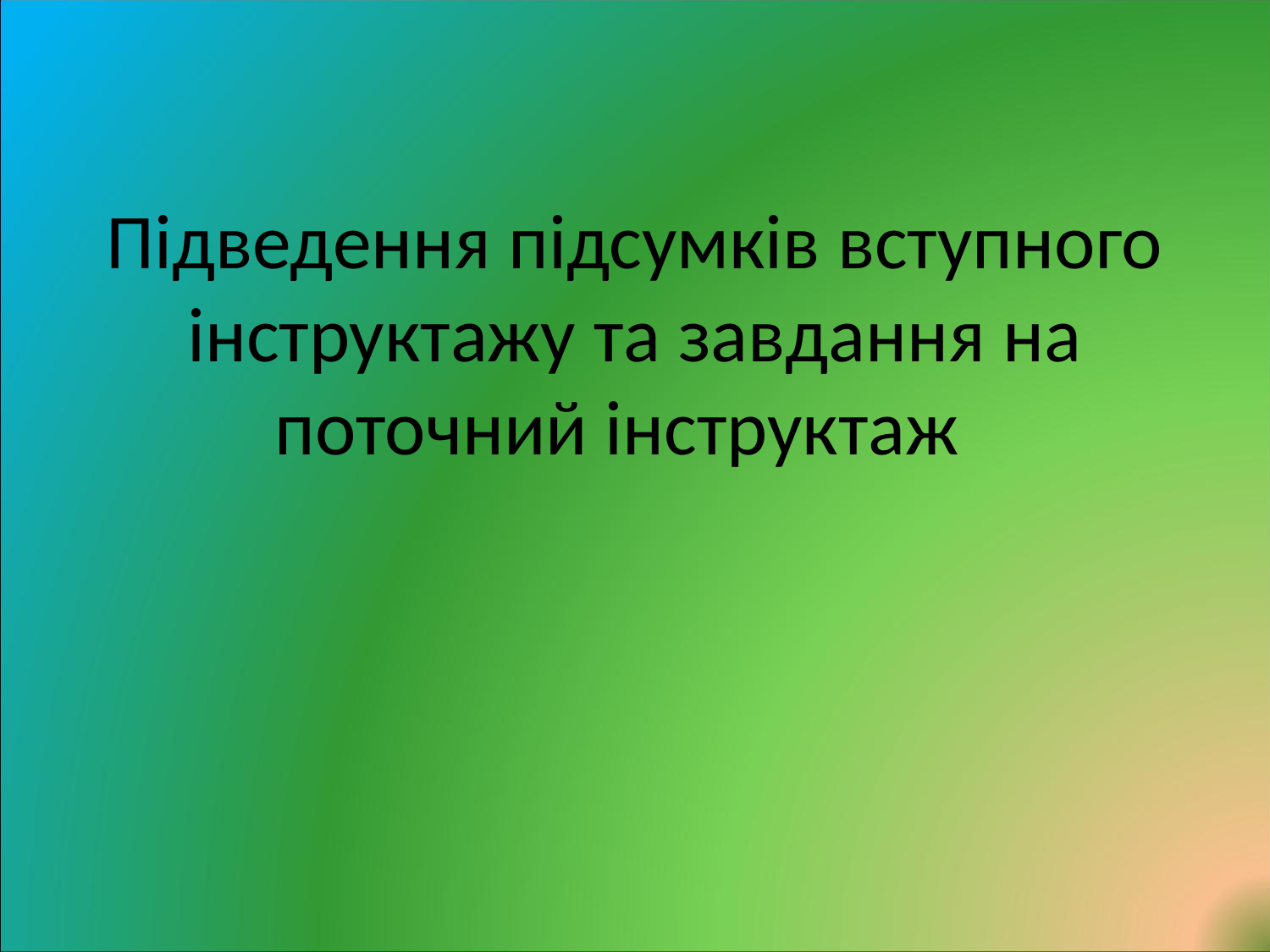

# Підведення підсумків вступного інструктажу та завдання на поточний інструктаж